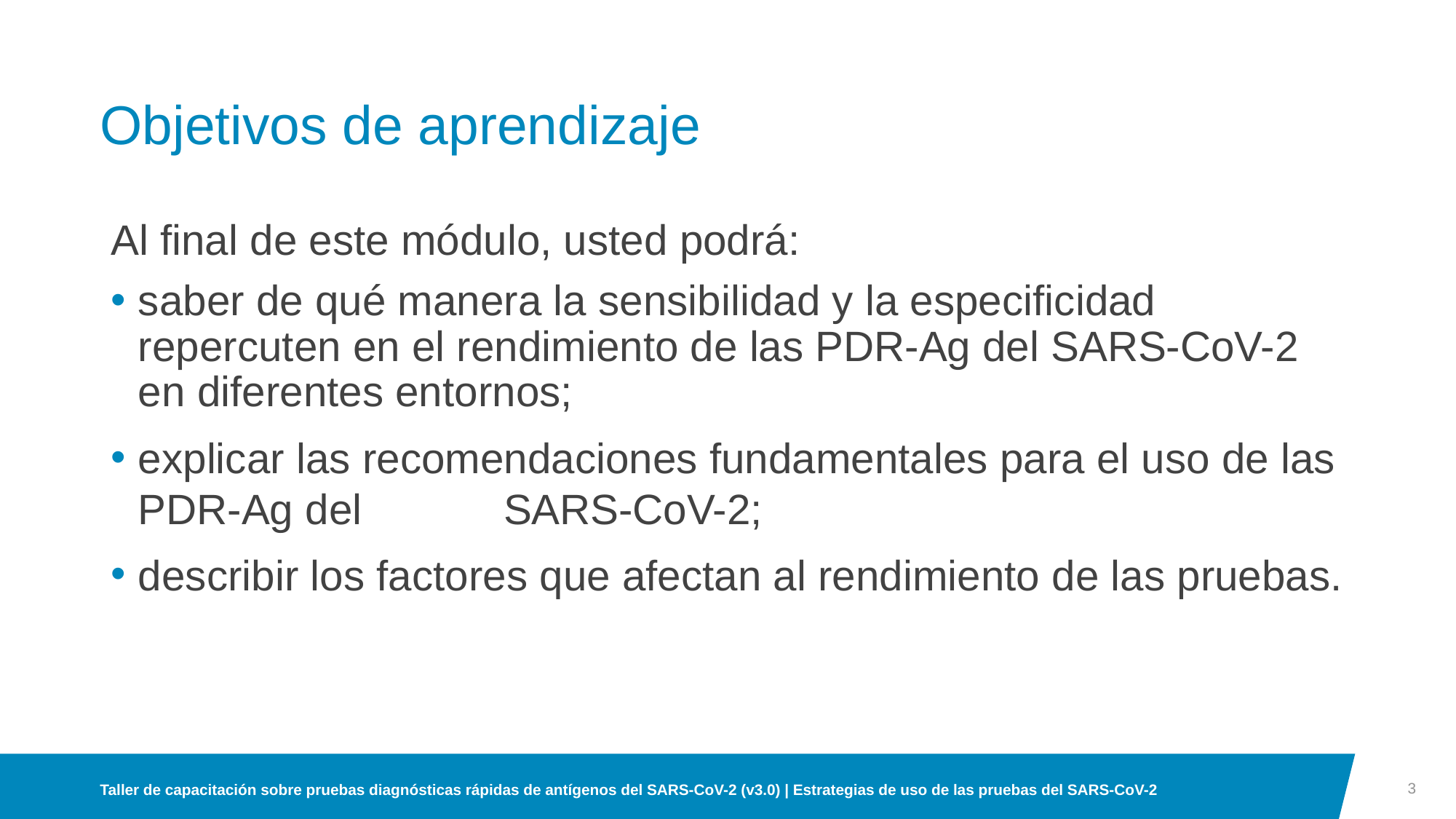

# Objetivos de aprendizaje
Al final de este módulo, usted podrá:
saber de qué manera la sensibilidad y la especificidad repercuten en el rendimiento de las PDR-Ag del SARS-CoV-2 en diferentes entornos;
explicar las recomendaciones fundamentales para el uso de las PDR-Ag del            SARS-CoV-2;
describir los factores que afectan al rendimiento de las pruebas.

3
Taller de capacitación sobre pruebas diagnósticas rápidas de antígenos del SARS-CoV-2 (v3.0) | Estrategias de uso de las pruebas del SARS-CoV-2